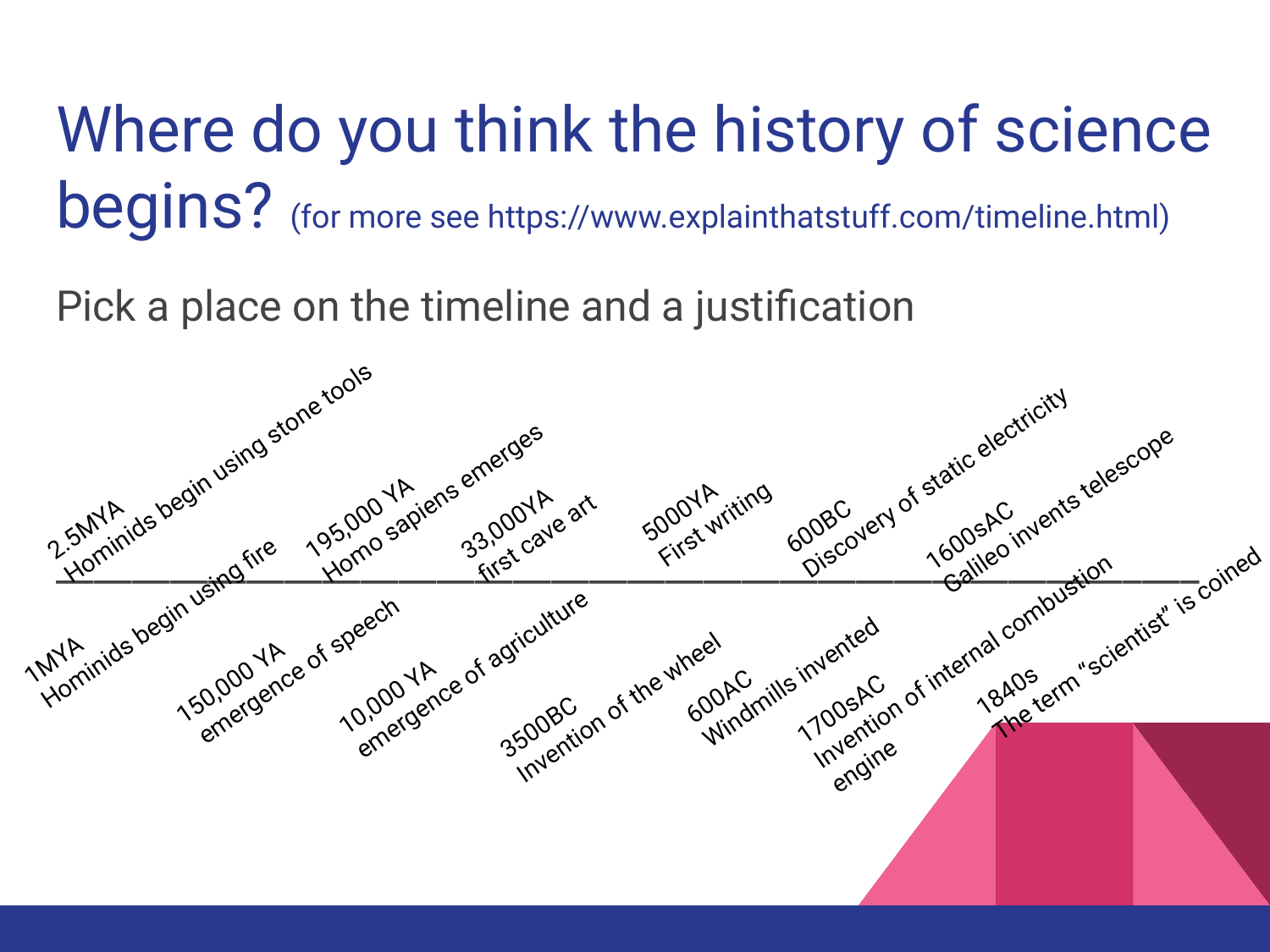

# Where do you think the history of science begins? (for more see https://www.explainthatstuff.com/timeline.html)
Pick a place on the timeline and a justification

____________________________________________________________
2.5MYA
Hominids begin using stone tools
5000YA
First writing
600BC
Discovery of static electricity
195,000 YA
Homo sapiens emerges
33,000YA
first cave art
1600sAC
Galileo invents telescope
1MYA
Hominids begin using fire
1840s
The term “scientist” is coined
1700sAC
Invention of internal combustion engine
600AC
Windmills invented
150,000 YA
 emergence of speech
10,000 YA
emergence of agriculture
3500BC
Invention of the wheel